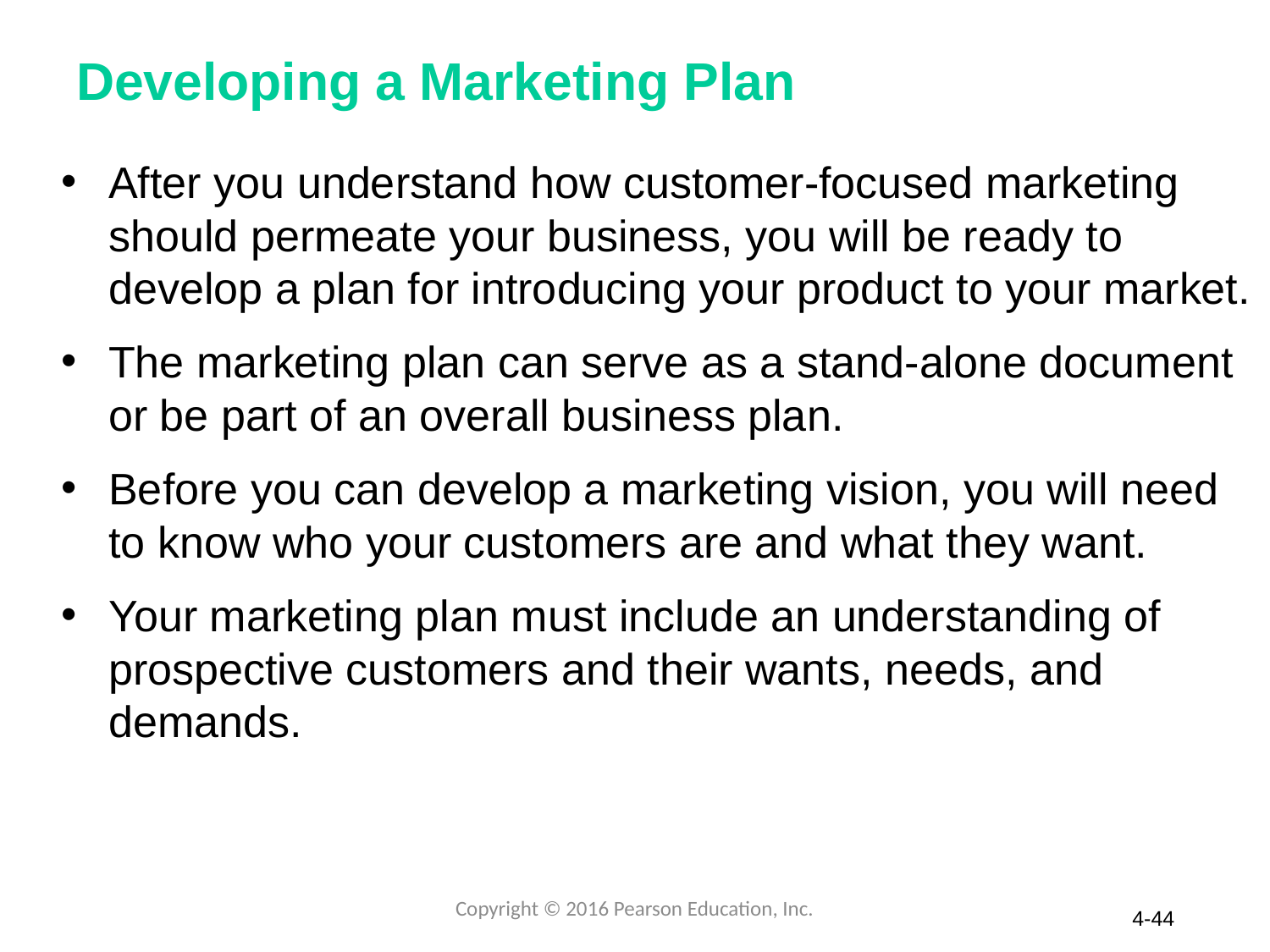

# Developing a Marketing Plan
After you understand how customer-focused marketing should permeate your business, you will be ready to develop a plan for introducing your product to your market.

The marketing plan can serve as a stand-alone document or be part of an overall business plan.

Before you can develop a marketing vision, you will need to know who your customers are and what they want.

Your marketing plan must include an understanding of prospective customers and their wants, needs, and demands.

Copyright © 2016 Pearson Education, Inc.